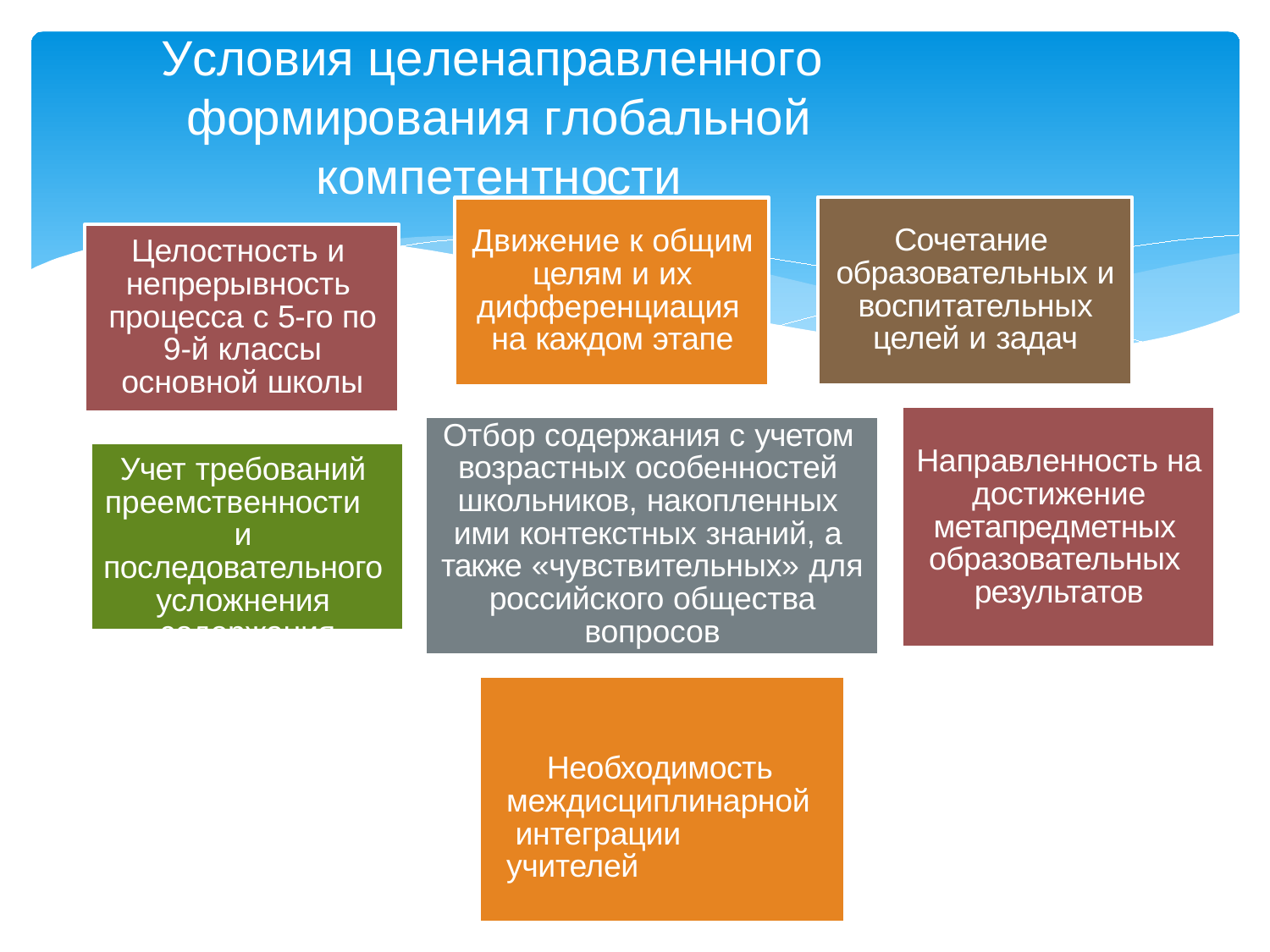

# Условия целенаправленного  формирования глобальной компетентности

Сочетание  образовательных и  воспитательных  целей и задач
Движение к общим  целям и их  дифференциация  на каждом этапе

Целостность и  непрерывность  процесса с 5-го по  9-й классы  основной школы

Направленность на  достижение  метапредметных  образовательных  результатов

Отбор содержания с учетом  возрастных особенностей  школьников, накопленных  ими контекстных знаний, а  также «чувствительных» для  российского общества  вопросов

Учет требований  преемственности	и  последовательного  усложнения  содержания

Необходимость  междисциплинарной  интеграции учителей